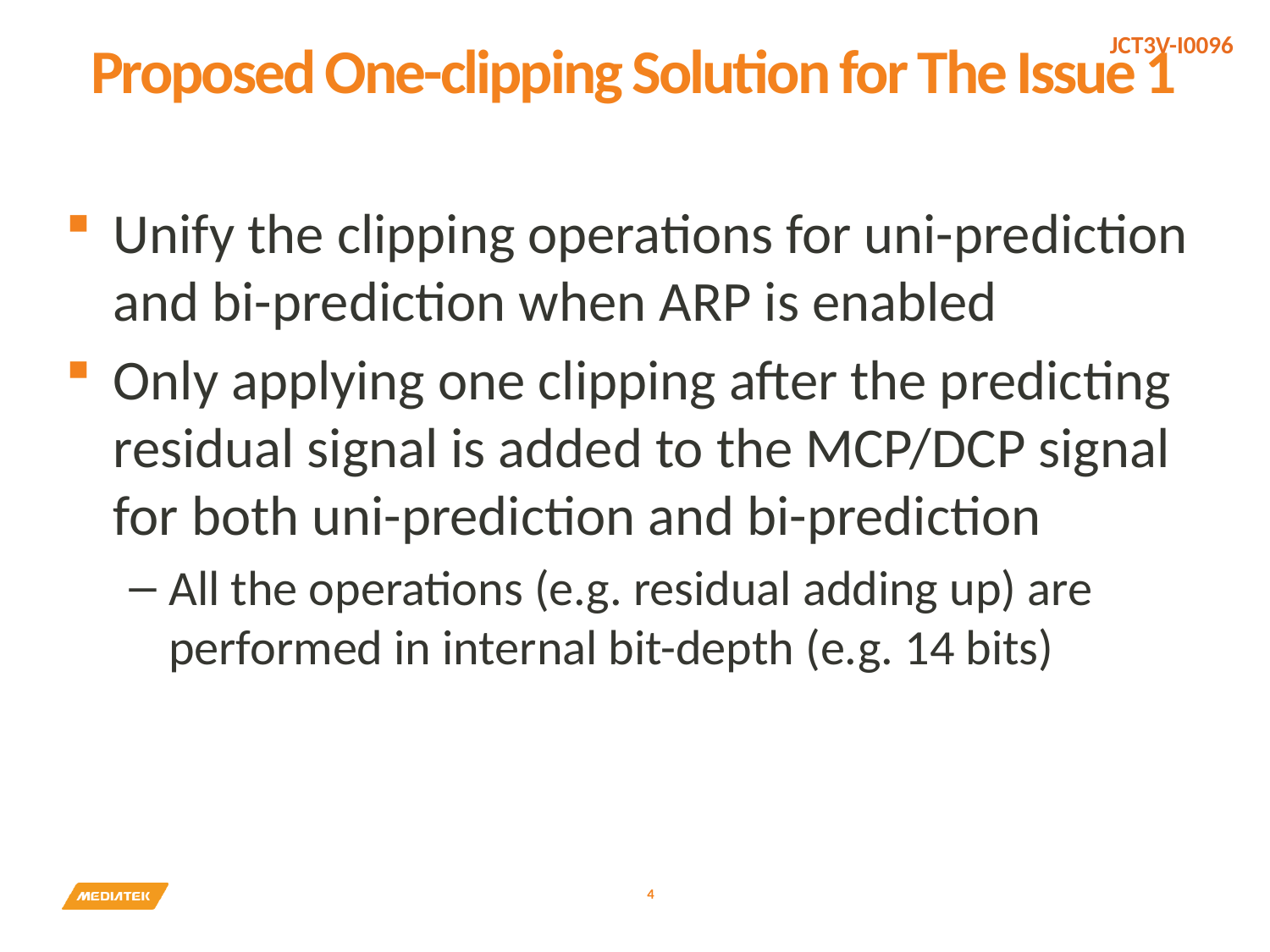

# Proposed One-clipping Solution for The Issue 1
Unify the clipping operations for uni-prediction and bi-prediction when ARP is enabled
Only applying one clipping after the predicting residual signal is added to the MCP/DCP signal for both uni-prediction and bi-prediction
All the operations (e.g. residual adding up) are performed in internal bit-depth (e.g. 14 bits)

4